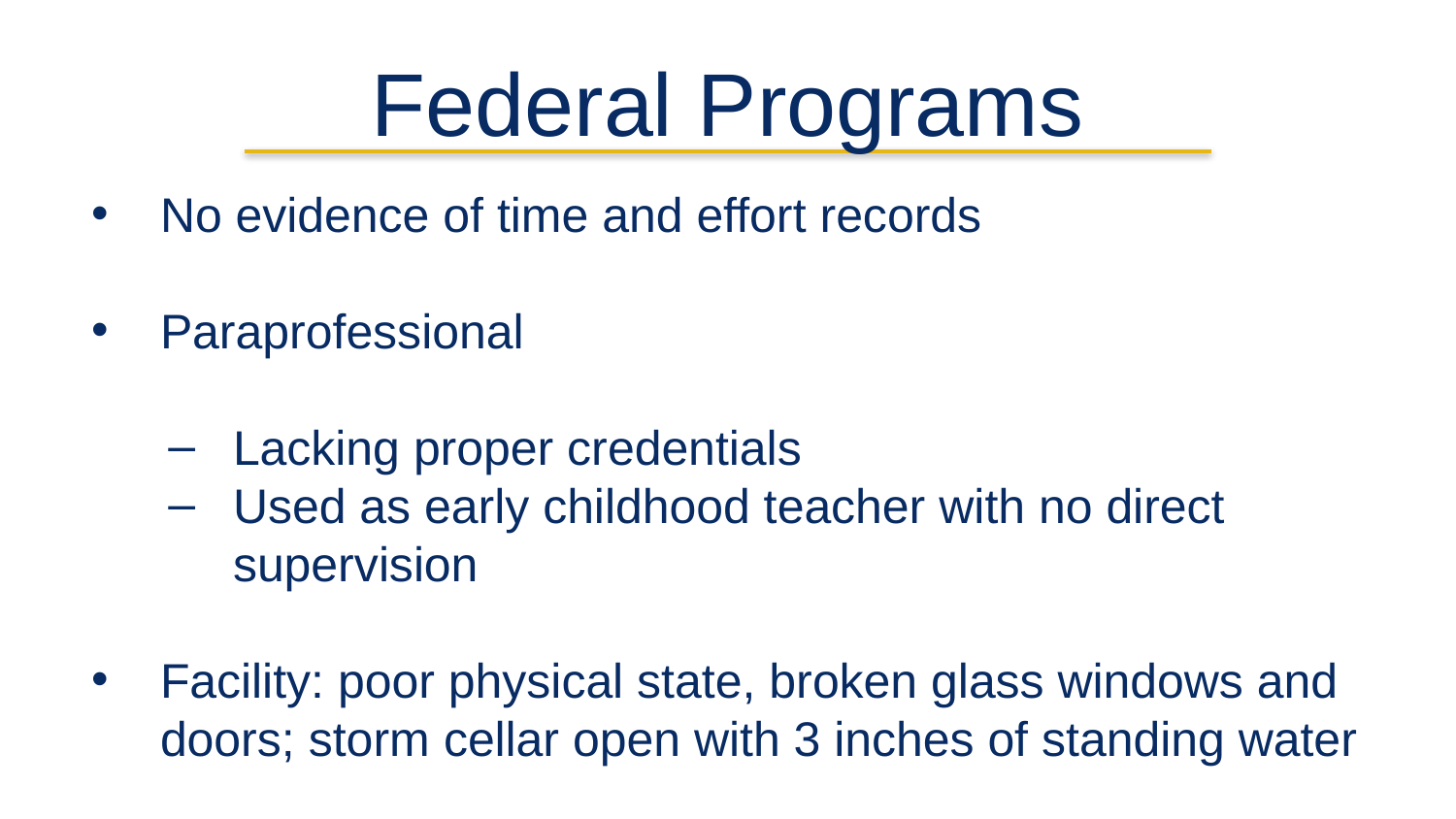

# Federal Programs
No evidence of time and effort records

Paraprofessional

Lacking proper credentials
Used as early childhood teacher with no direct supervision

Facility: poor physical state, broken glass windows and doors; storm cellar open with 3 inches of standing water